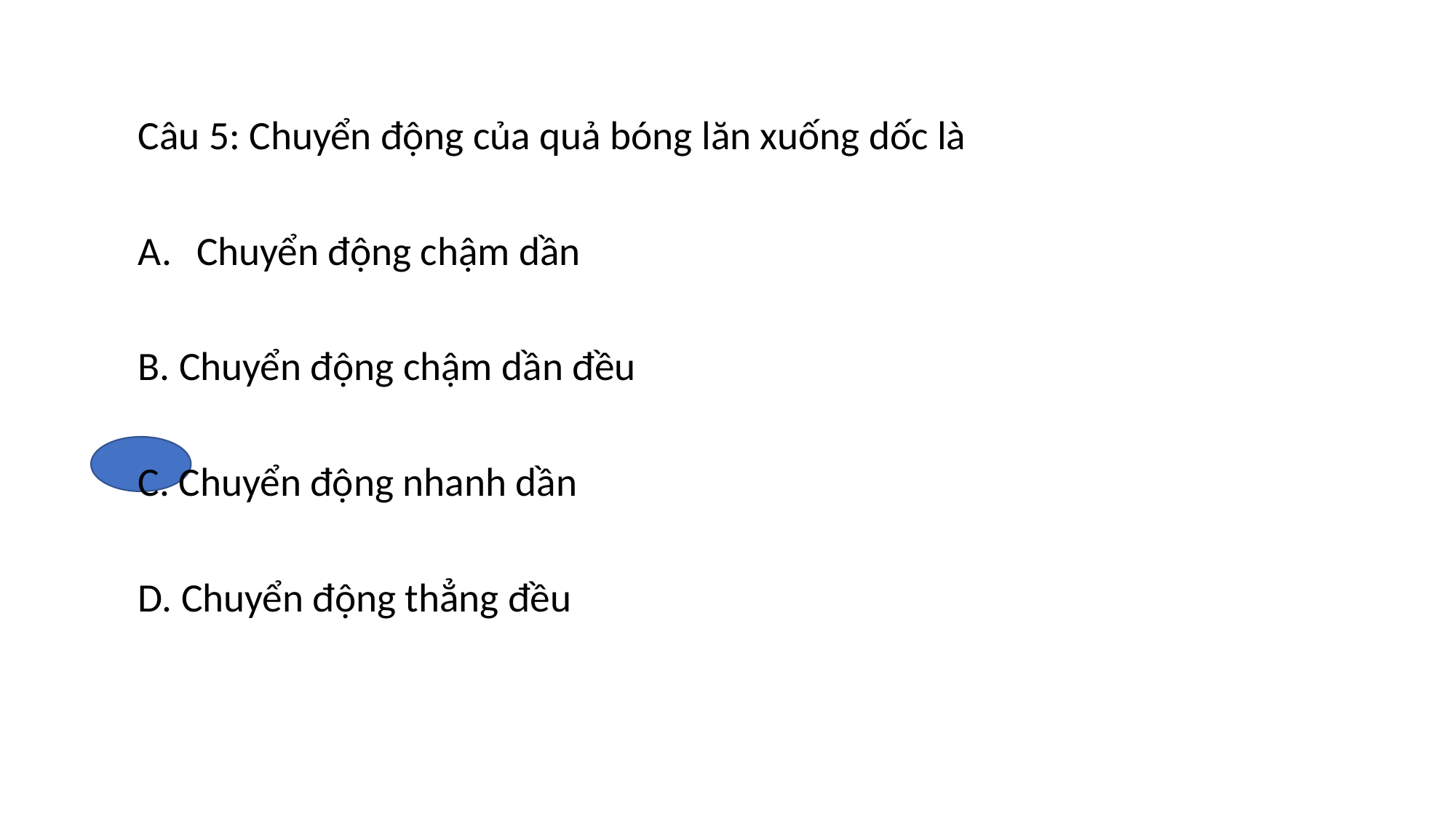

Câu 5: Chuyển động của quả bóng lăn xuống dốc là

Chuyển động chậm dần

B. Chuyển động chậm dần đều

C. Chuyển động nhanh dần

D. Chuyển động thẳng đều